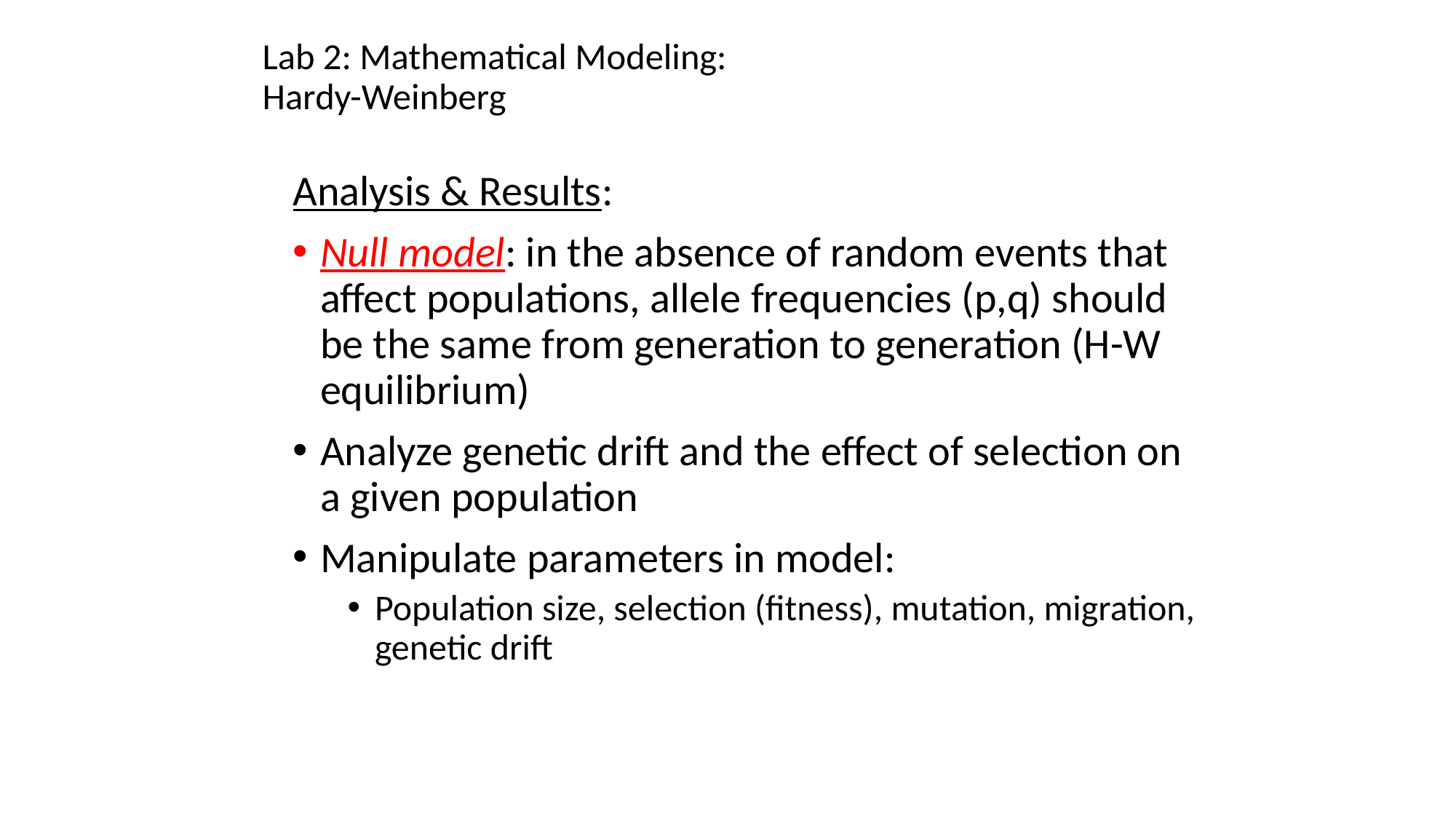

# Lab 2: Mathematical Modeling: Hardy-Weinberg
Analysis & Results:
Null model: in the absence of random events that affect populations, allele frequencies (p,q) should be the same from generation to generation (H-W equilibrium)
Analyze genetic drift and the effect of selection on a given population
Manipulate parameters in model:
Population size, selection (fitness), mutation, migration, genetic drift